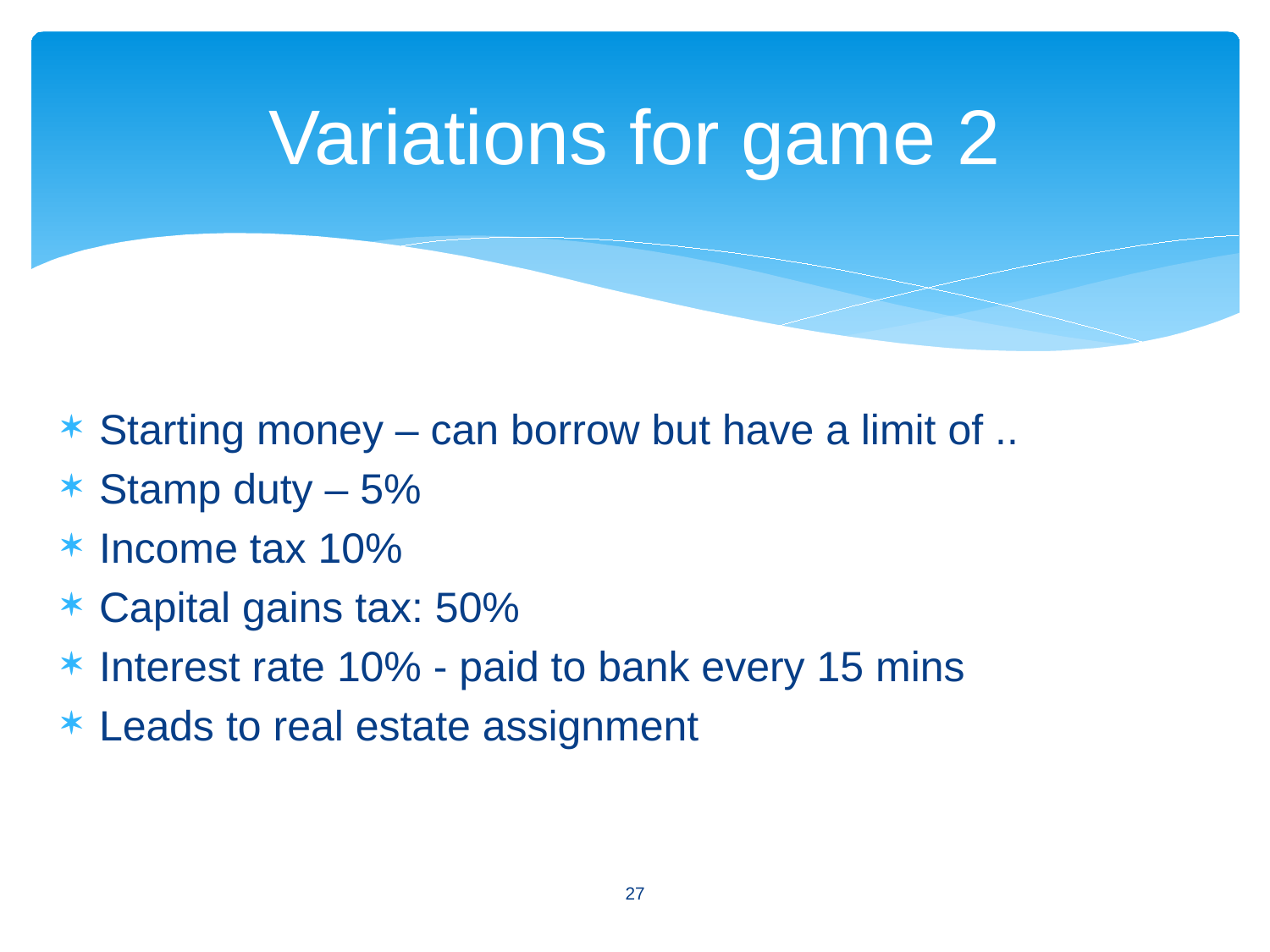

# Variations for game 2
Starting money – can borrow but have a limit of ..
Stamp duty – 5%
Income tax 10%
Capital gains tax: 50%
Interest rate 10% - paid to bank every 15 mins
Leads to real estate assignment

27